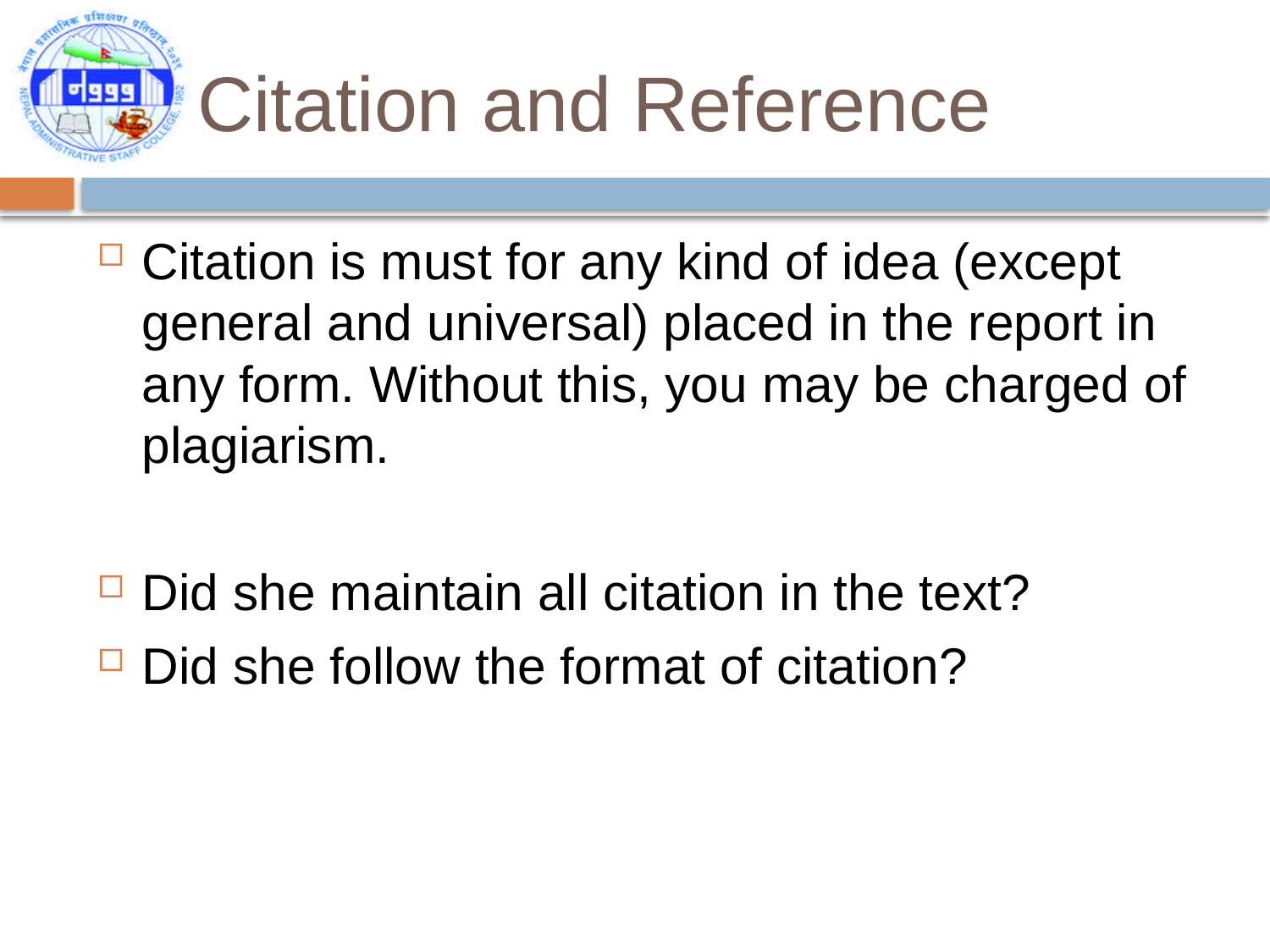

# Citation and Reference
Citation is must for any kind of idea (except general and universal) placed in the report in any form. Without this, you may be charged of plagiarism.

Did she maintain all citation in the text?
Did she follow the format of citation?